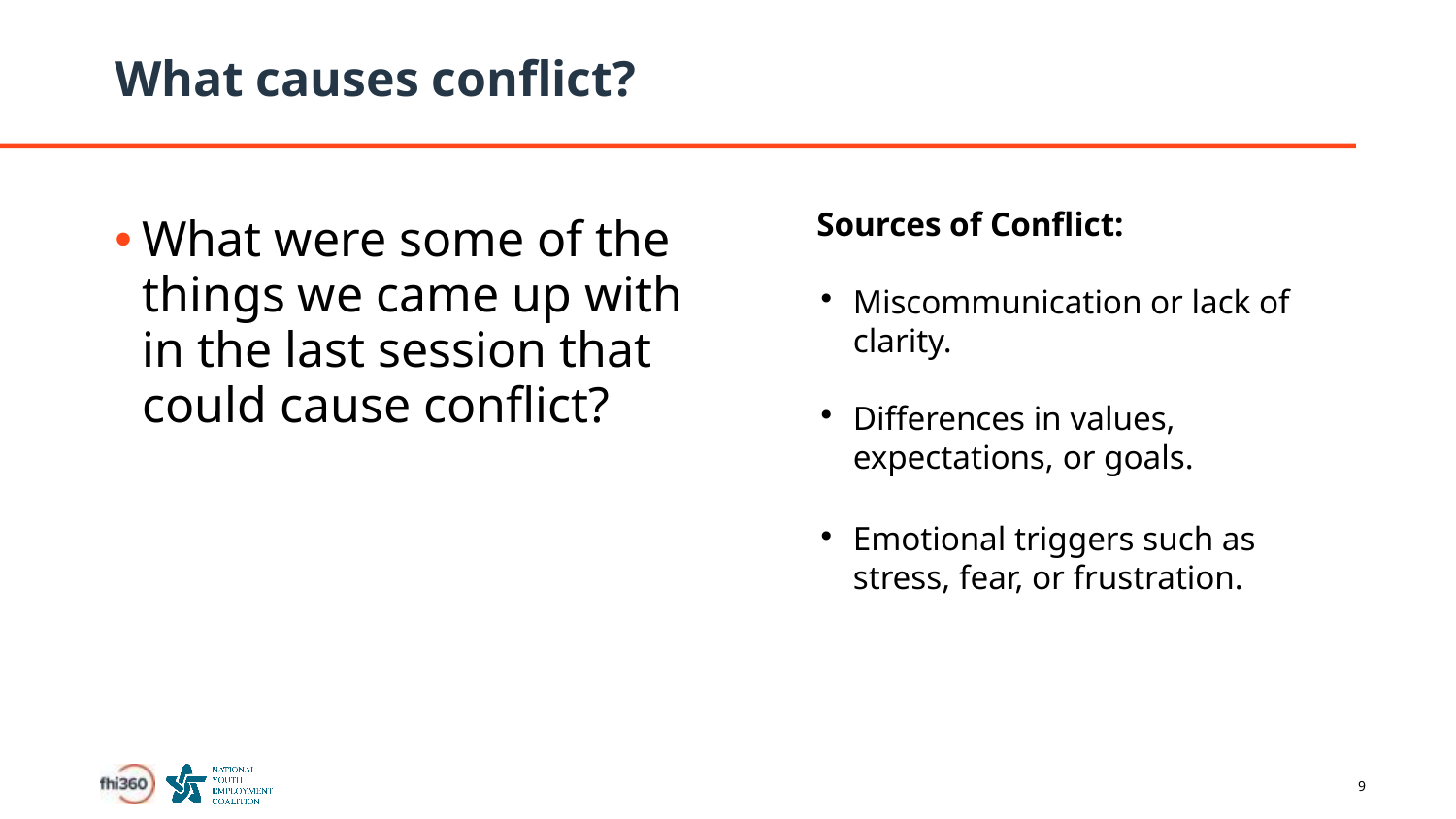

# What causes conflict?
Sources of Conflict:

Miscommunication or lack of clarity.

Differences in values, expectations, or goals.

Emotional triggers such as stress, fear, or frustration.
What were some of the things we came up with in the last session that could cause conflict?